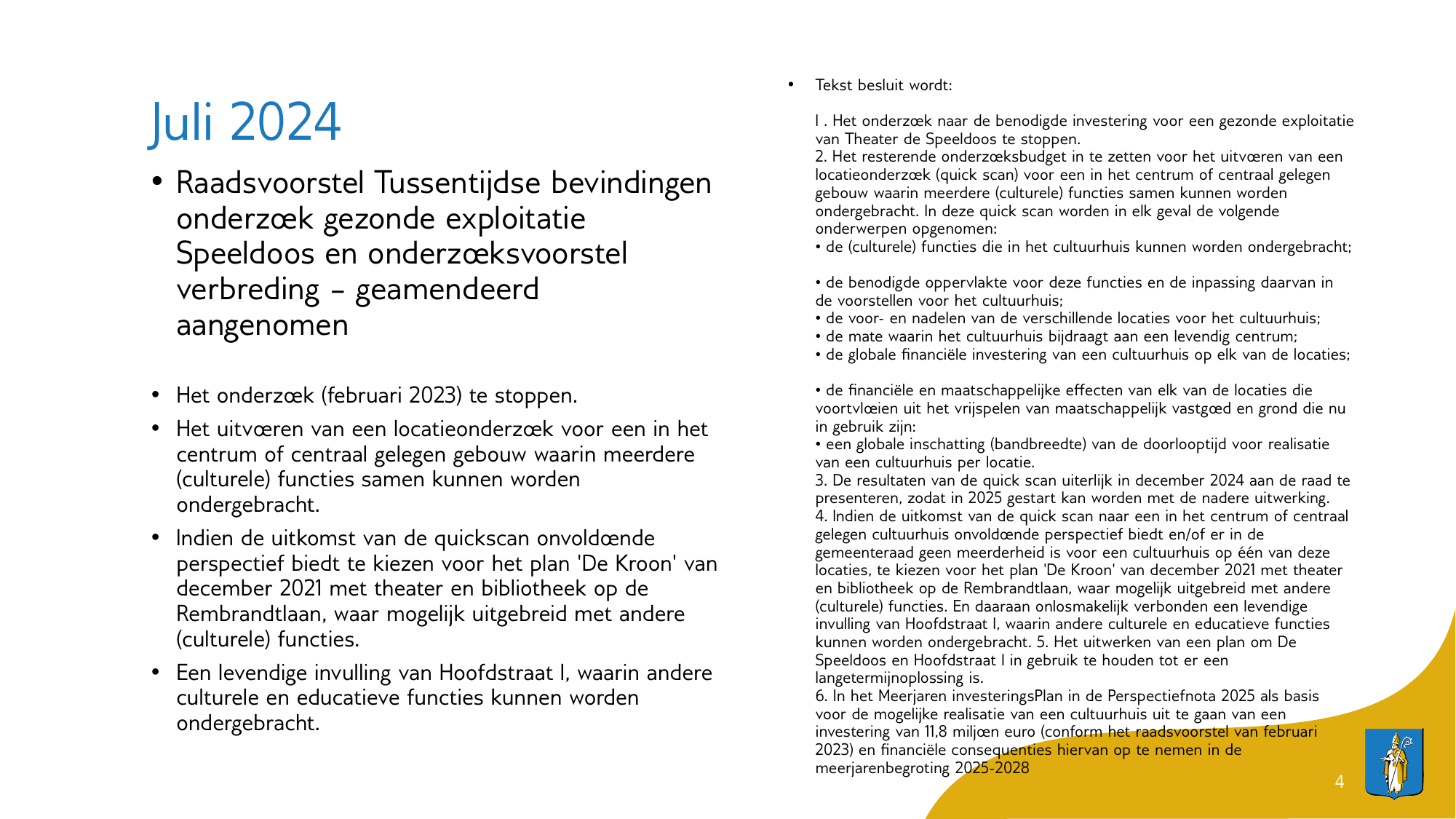

# Juli 2024
Tekst besluit wordt:
l . Het onderzoek naar de benodigde investering voor een gezonde exploitatie van Theater de Speeldoos te stoppen.
2. Het resterende onderzoeksbudget in te zetten voor het uitvoeren van een locatieonderzoek (quick scan) voor een in het centrum of centraal gelegen gebouw waarin meerdere (culturele) functies samen kunnen worden ondergebracht. In deze quick scan worden in elk geval de volgende onderwerpen opgenomen:
• de (culturele) functies die in het cultuurhuis kunnen worden ondergebracht;
• de benodigde oppervlakte voor deze functies en de inpassing daarvan in de voorstellen voor het cultuurhuis;
• de voor- en nadelen van de verschillende locaties voor het cultuurhuis;
• de mate waarin het cultuurhuis bijdraagt aan een levendig centrum;
• de globale financiële investering van een cultuurhuis op elk van de locaties;
• de financiële en maatschappelijke effecten van elk van de locaties die voortvloeien uit het vrijspelen van maatschappelijk vastgoed en grond die nu in gebruik zijn:
• een globale inschatting (bandbreedte) van de doorlooptijd voor realisatie van een cultuurhuis per locatie.
3. De resultaten van de quick scan uiterlijk in december 2024 aan de raad te presenteren, zodat in 2025 gestart kan worden met de nadere uitwerking.
4. lndien de uitkomst van de quick scan naar een in het centrum of centraal gelegen cultuurhuis onvoldoende perspectief biedt en/of er in de gemeenteraad geen meerderheid is voor een cultuurhuis op één van deze locaties, te kiezen voor het plan 'De Kroon' van december 2021 met theater en bibliotheek op de Rembrandtlaan, waar mogelijk uitgebreid met andere (culturele) functies. En daaraan onlosmakelijk verbonden een levendige invulling van Hoofdstraat l, waarin andere culturele en educatieve functies kunnen worden ondergebracht. 5. Het uitwerken van een plan om De Speeldoos en Hoofdstraat l in gebruik te houden tot er een langetermijnoplossing is.
6. In het Meerjaren investeringsPlan in de Perspectiefnota 2025 als basis voor de mogelijke realisatie van een cultuurhuis uit te gaan van een investering van 11,8 miljoen euro (conform het raadsvoorstel van februari 2023) en financiële consequenties hiervan op te nemen in de meerjarenbegroting 2025-2028
Raadsvoorstel Tussentijdse bevindingen onderzoek gezonde exploitatie Speeldoos en onderzoeksvoorstel verbreding – geamendeerd aangenomen

Het onderzoek (februari 2023) te stoppen.
Het uitvoeren van een locatieonderzoek voor een in het centrum of centraal gelegen gebouw waarin meerdere (culturele) functies samen kunnen worden ondergebracht.
lndien de uitkomst van de quickscan onvoldoende perspectief biedt te kiezen voor het plan 'De Kroon' van december 2021 met theater en bibliotheek op de Rembrandtlaan, waar mogelijk uitgebreid met andere (culturele) functies.
Een levendige invulling van Hoofdstraat l, waarin andere culturele en educatieve functies kunnen worden ondergebracht.

4